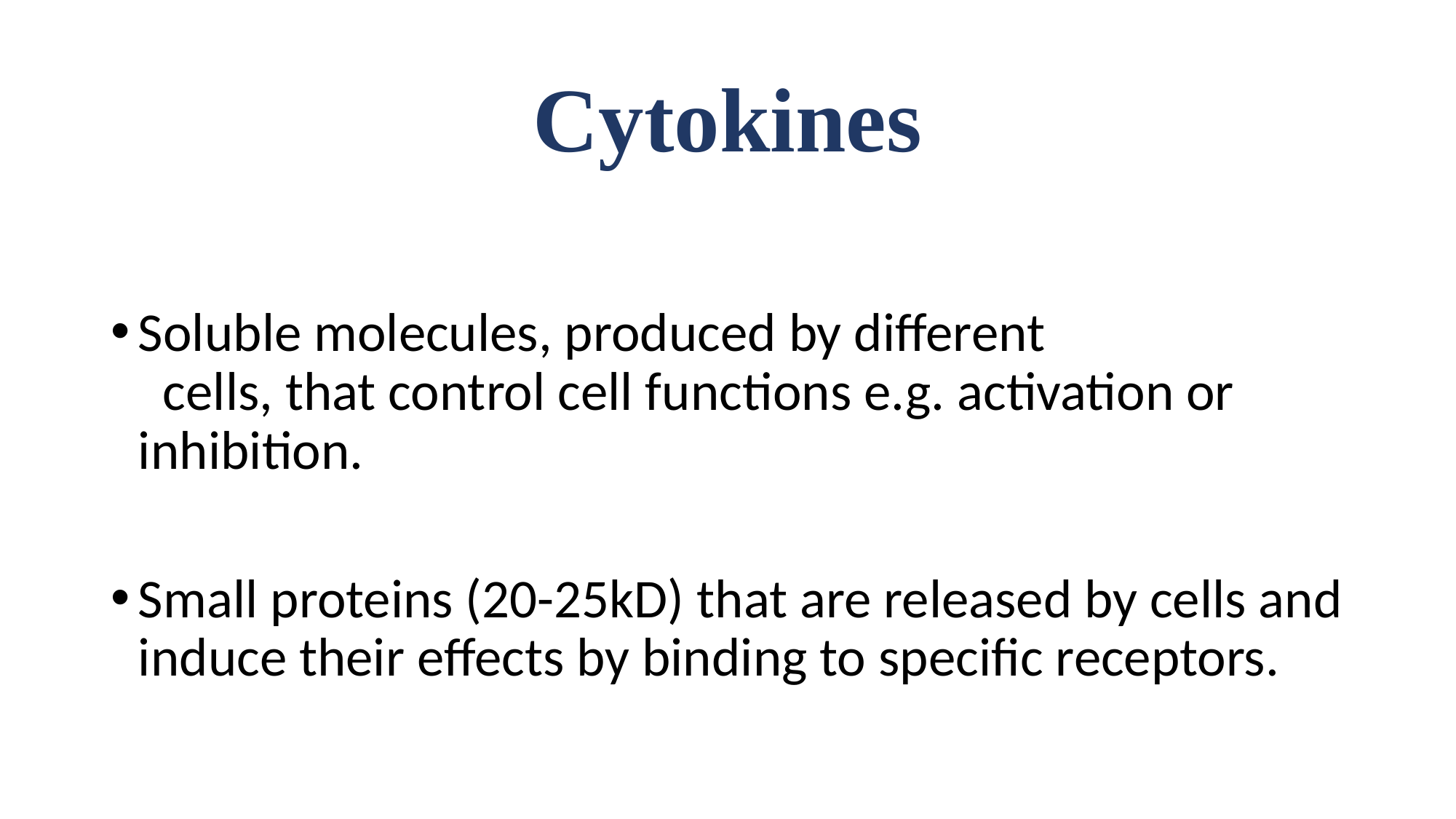

# Cytokines

Soluble molecules, produced by different
  cells, that control cell functions e.g. activation or inhibition.

Small proteins (20-25kD) that are released by cells and induce their effects by binding to specific receptors.